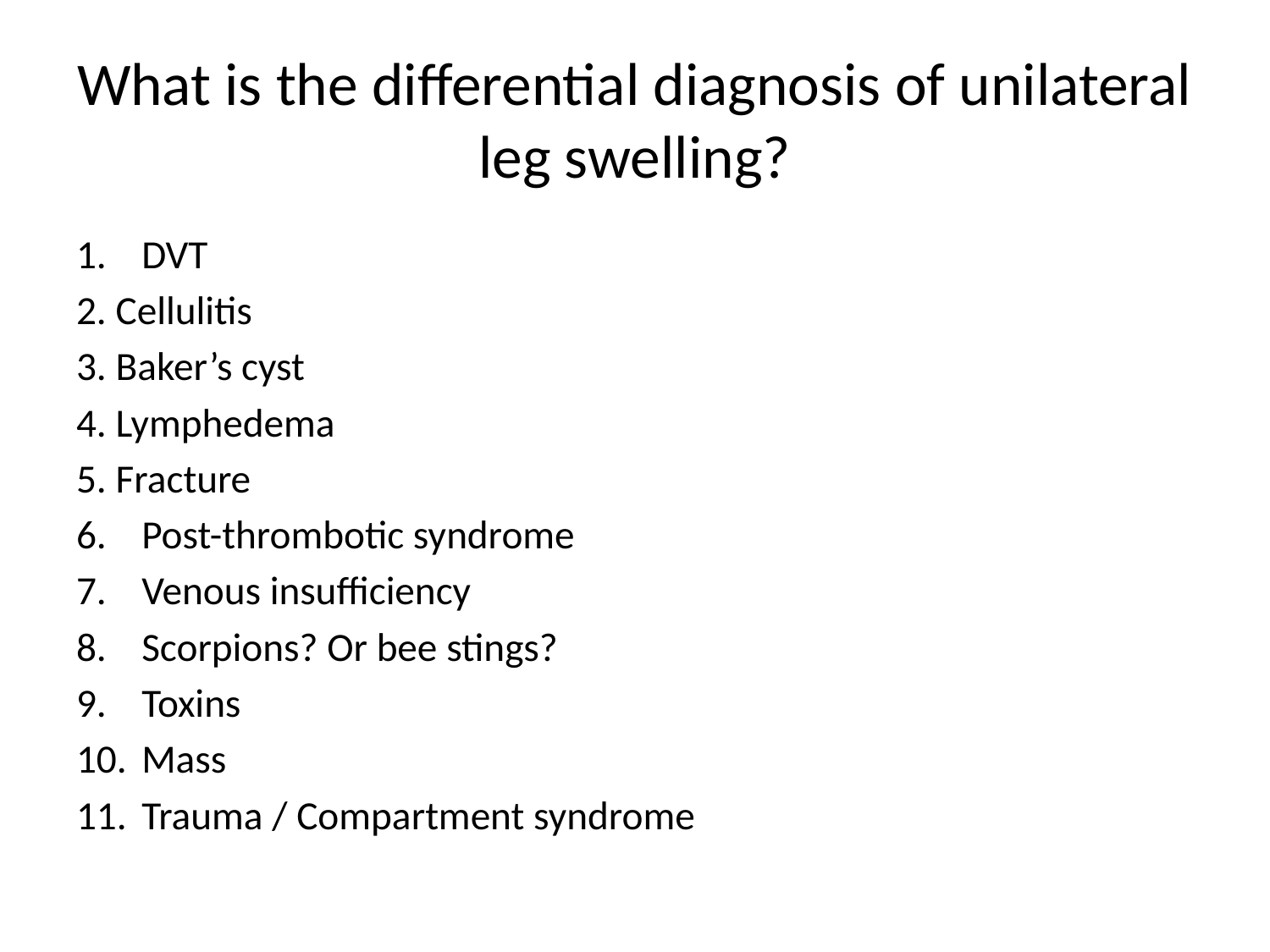

# What is the differential diagnosis of unilateral leg swelling?
DVT
2. Cellulitis
3. Baker’s cyst
4. Lymphedema
5. Fracture
Post-thrombotic syndrome
Venous insufficiency
Scorpions? Or bee stings?
Toxins
Mass
Trauma / Compartment syndrome